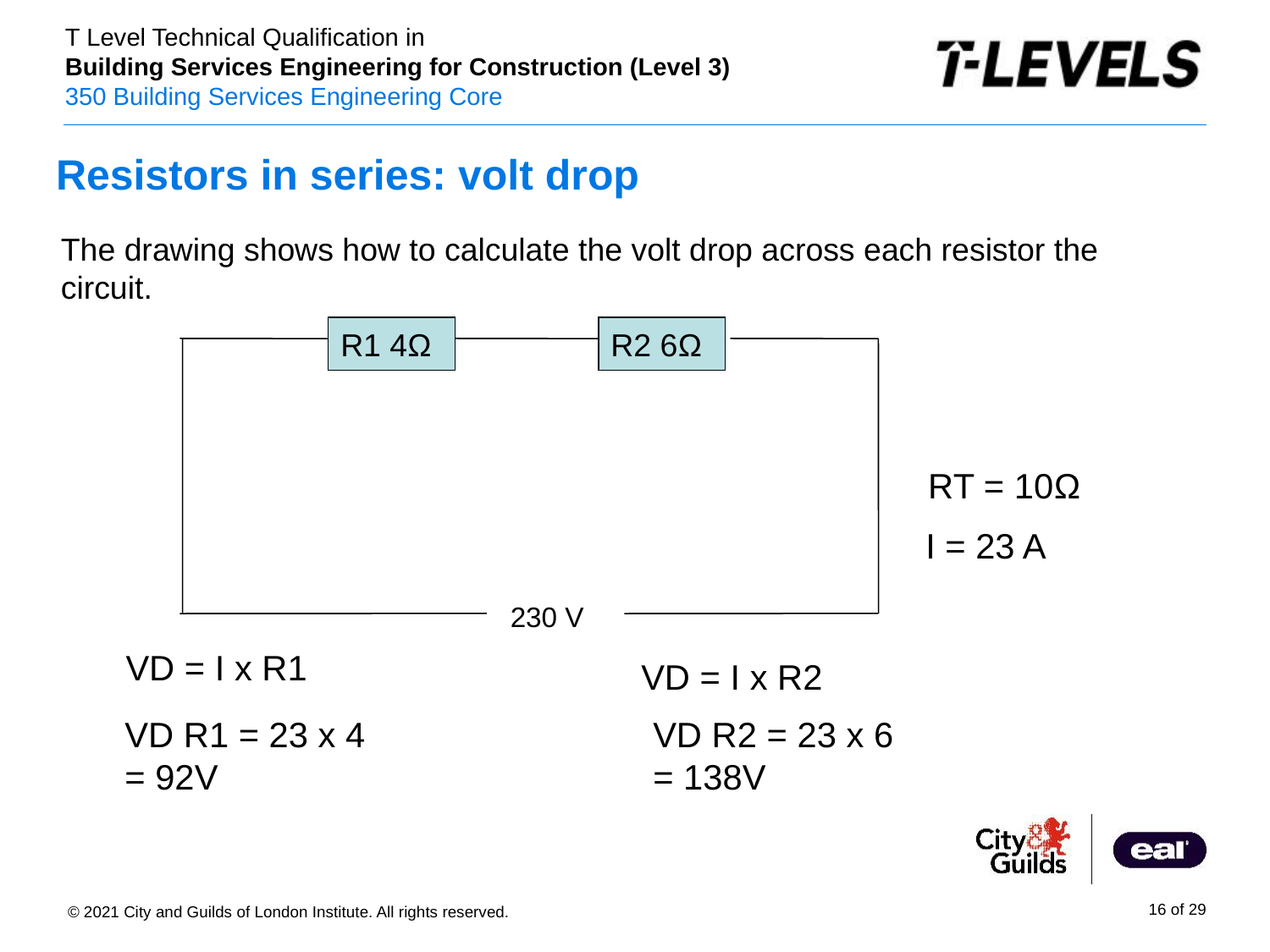

# Resistors in series: volt drop
The drawing shows how to calculate the volt drop across each resistor the circuit.
R1 4Ω
R2 6Ω

230 V

RT = 10Ω
I = 23 A
VD = I x R1
VD = I x R2
VD R1 = 23 x 4
= 92V
VD R2 = 23 x 6
= 138V